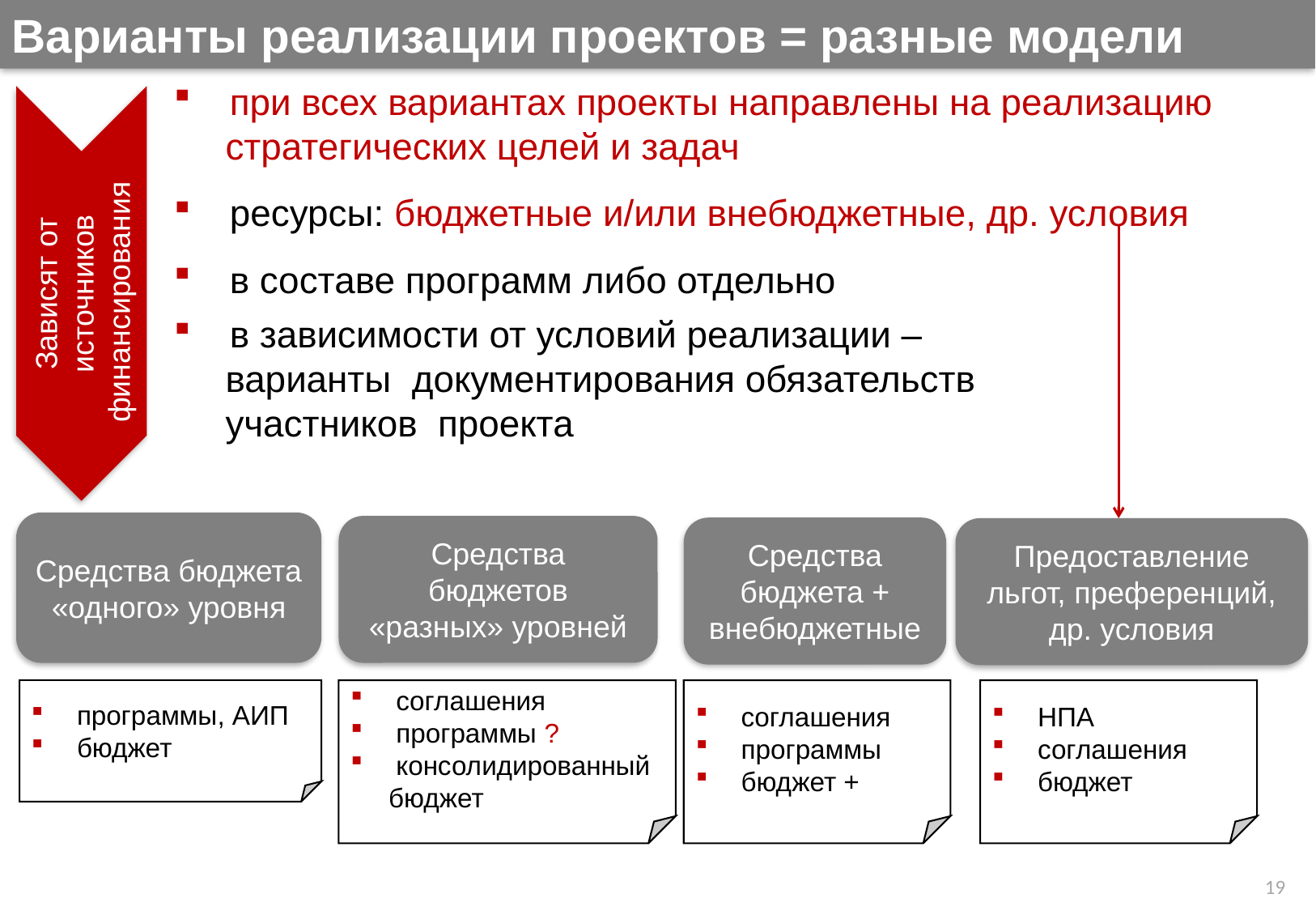

Варианты реализации проектов = разные модели
 при всех вариантах проекты направлены на реализацию
     стратегических целей и задач
 ресурсы: бюджетные и/или внебюджетные, др. условия
 в составе программ либо отдельно
 в зависимости от условий реализации –
     варианты  документирования обязательств
     участников  проекта
Зависят от источников финансирования
Средства бюджета «одного» уровня
Средства бюджетов «разных» уровней
Средства бюджета +
внебюджетные
Предоставление льгот, преференций,
др. условия
 соглашения
 программы
 бюджет +
 НПА
 соглашения
 бюджет
 соглашения
 программы ?
 консолидированный бюджет
 программы, АИП
 бюджет
19